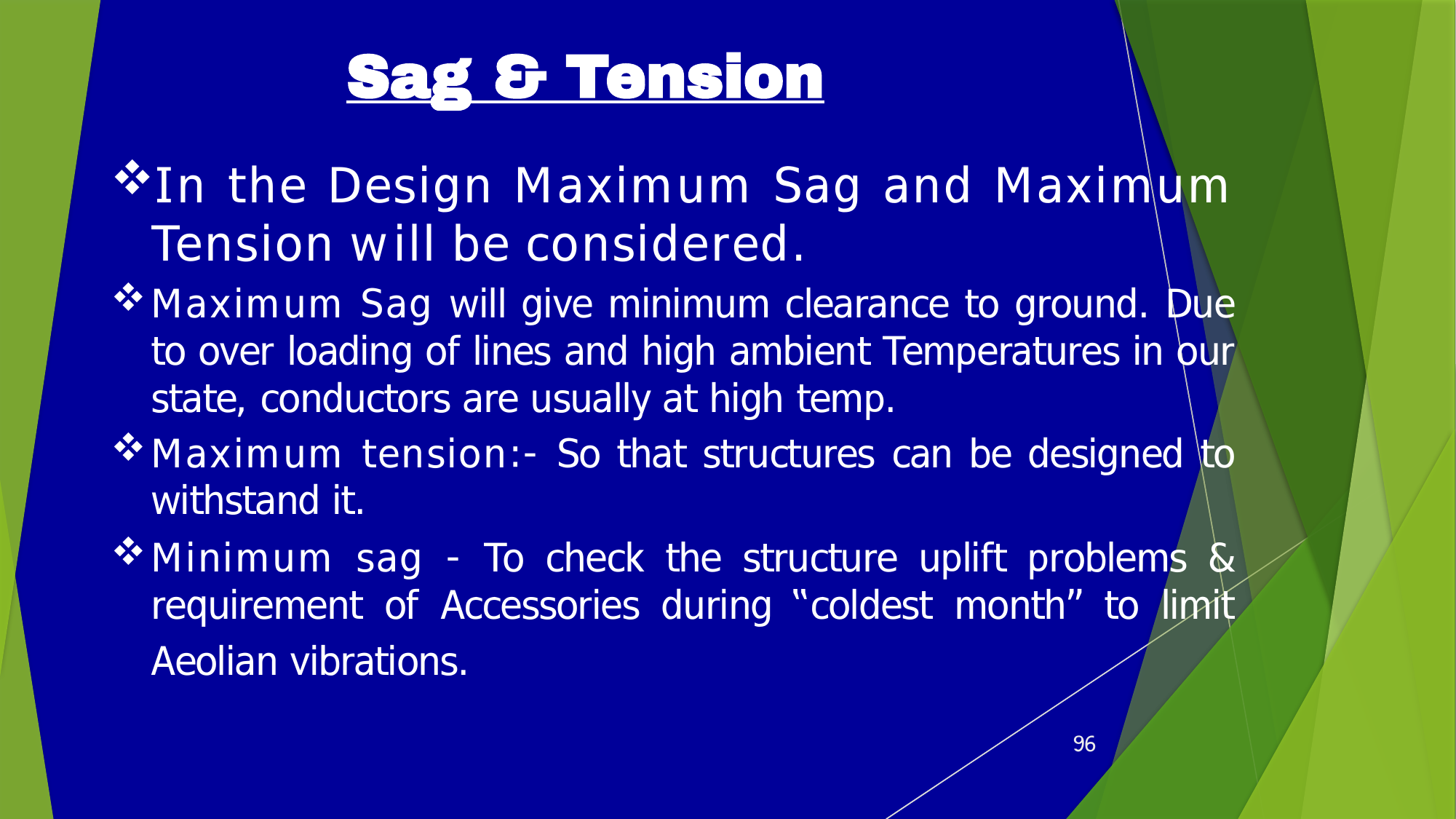

Sag & Tension
In the Design Maximum Sag and Maximum Tension will be considered.
Maximum Sag will give minimum clearance to ground. Due to over loading of lines and high ambient Temperatures in our state, conductors are usually at high temp.
Maximum tension:- So that structures can be designed to withstand it.
Minimum sag - To check the structure uplift problems & requirement of Accessories during “coldest month” to limit Aeolian vibrations.

96